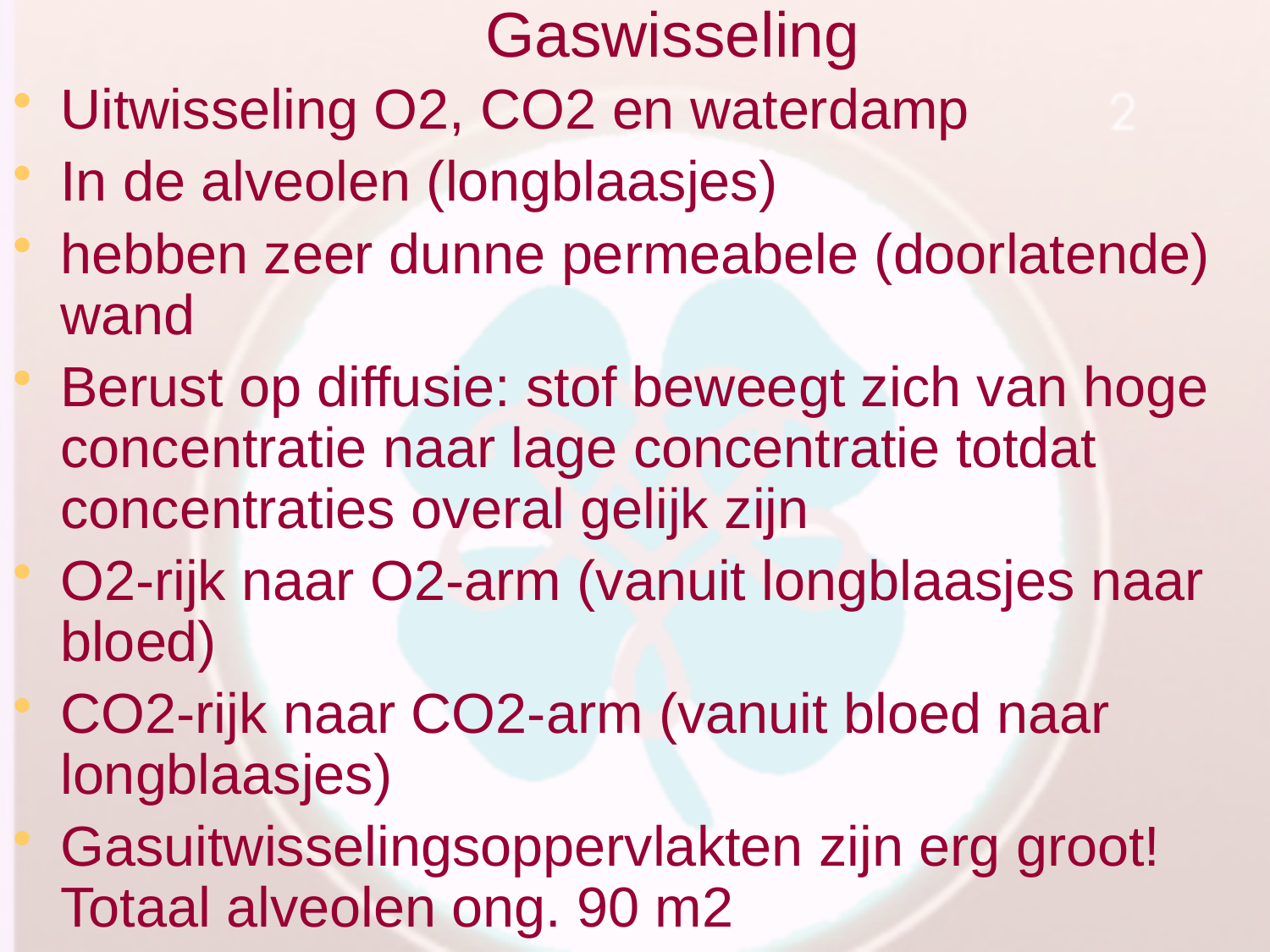

# Gaswisseling
Uitwisseling O2, CO2 en waterdamp
In de alveolen (longblaasjes)
hebben zeer dunne permeabele (doorlatende) wand
Berust op diffusie: stof beweegt zich van hoge concentratie naar lage concentratie totdat concentraties overal gelijk zijn
O2-rijk naar O2-arm (vanuit longblaasjes naar bloed)
CO2-rijk naar CO2-arm (vanuit bloed naar longblaasjes)
Gasuitwisselingsoppervlakten zijn erg groot! Totaal alveolen ong. 90 m2